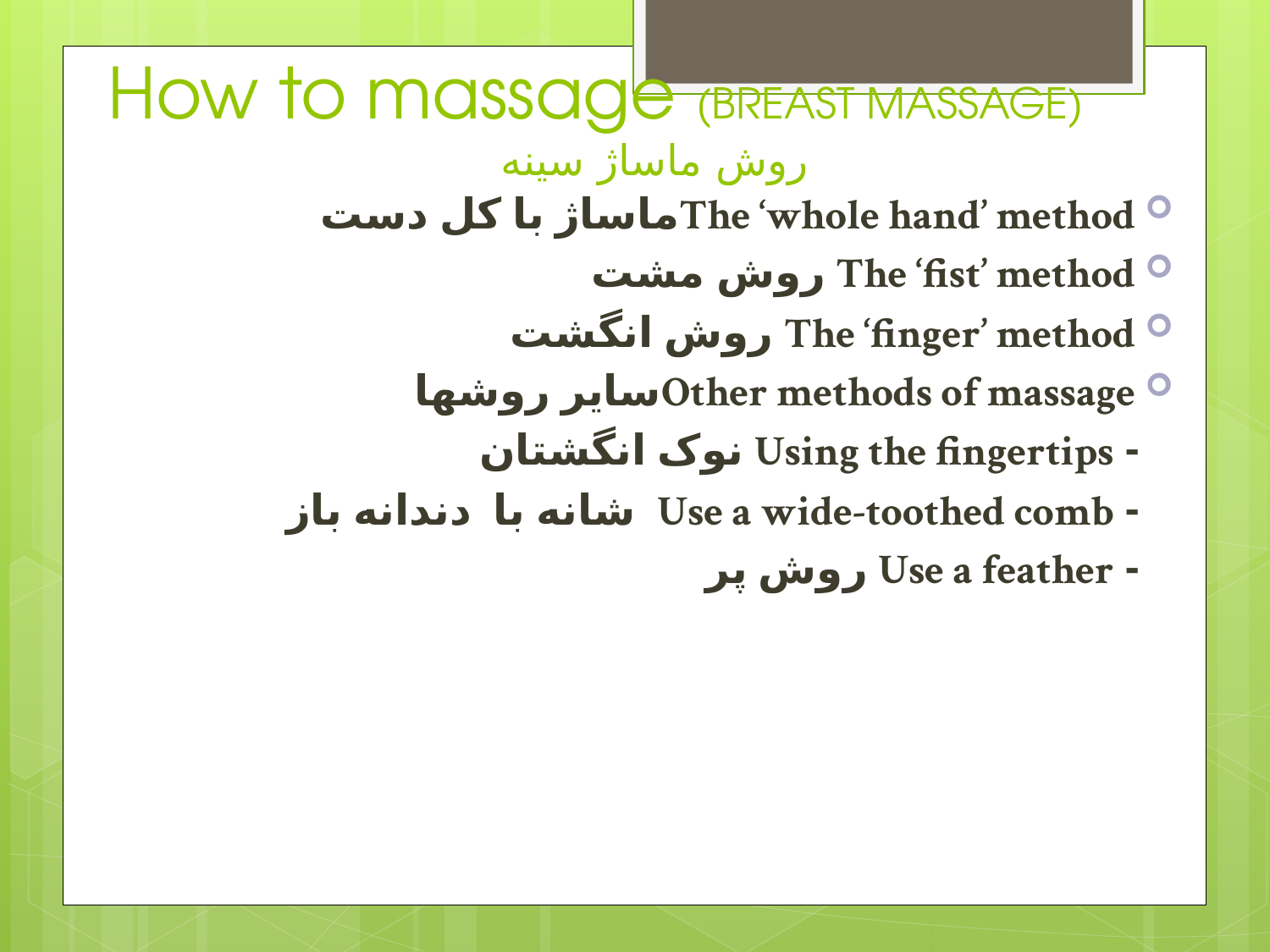

# How to massage (BREAST MASSAGE) روش ماساژ سینه
The ‘whole hand’ methodماساژ با کل دست
The ‘fist’ method روش مشت
The ‘finger’ method روش انگشت
Other methods of massageسایر روشها
   - Using the fingertips نوک انگشتان
   - Use a wide-toothed comb  شانه با  دندانه باز
   - Use a feather روش پر